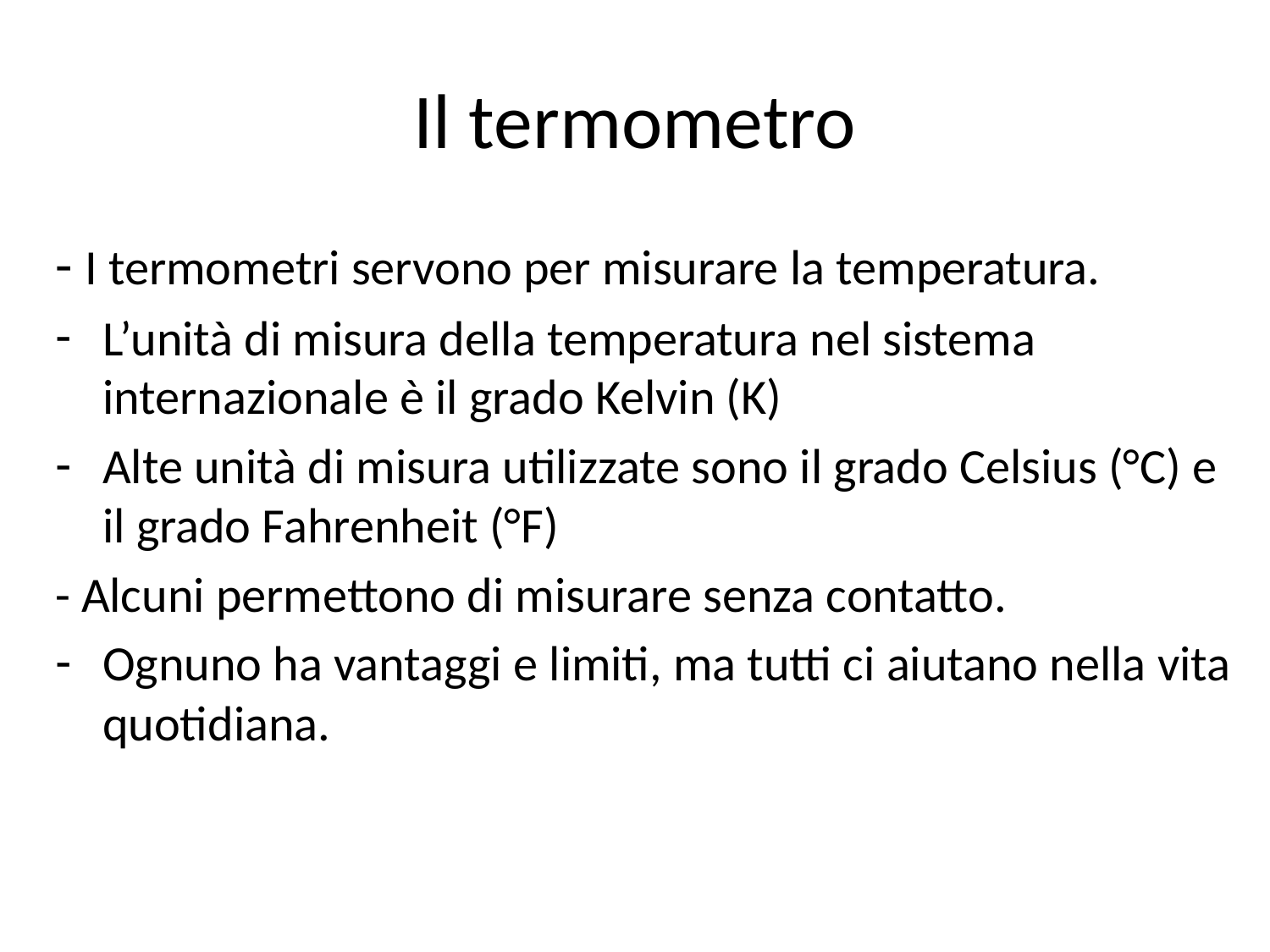

# Il termometro
- I termometri servono per misurare la temperatura.
L’unità di misura della temperatura nel sistema internazionale è il grado Kelvin (K)
Alte unità di misura utilizzate sono il grado Celsius (°C) e il grado Fahrenheit (°F)
- Alcuni permettono di misurare senza contatto.
Ognuno ha vantaggi e limiti, ma tutti ci aiutano nella vita quotidiana.